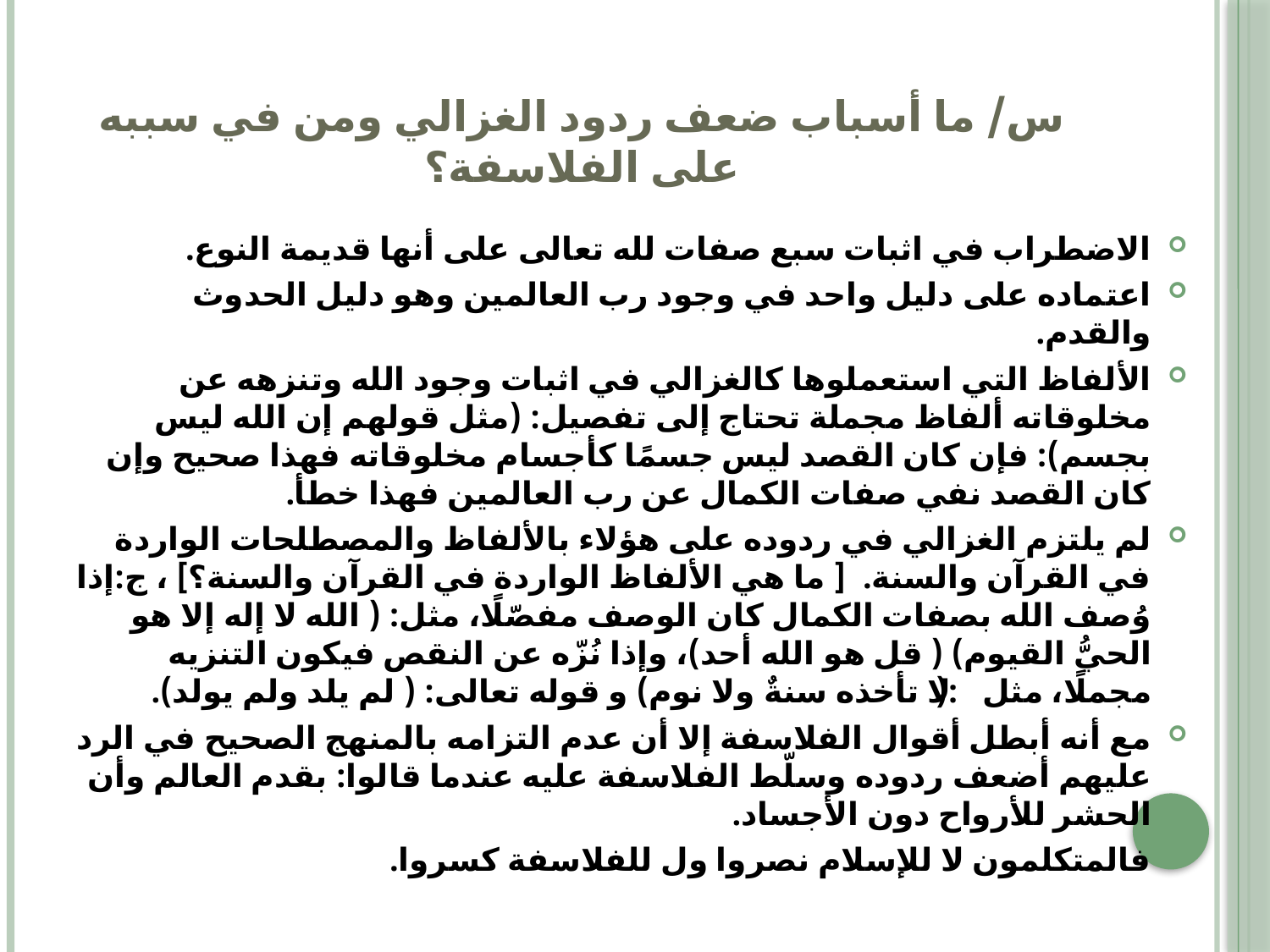

# س/ ما أسباب ضعف ردود الغزالي ومن في سببه على الفلاسفة؟
الاضطراب في اثبات سبع صفات لله تعالى على أنها قديمة النوع.
اعتماده على دليل واحد في وجود رب العالمين وهو دليل الحدوث والقدم.
الألفاظ التي استعملوها كالغزالي في اثبات وجود الله وتنزهه عن مخلوقاته ألفاظ مجملة تحتاج إلى تفصيل: (مثل قولهم إن الله ليس بجسم): فإن كان القصد ليس جسمًا كأجسام مخلوقاته فهذا صحيح وإن كان القصد نفي صفات الكمال عن رب العالمين فهذا خطأ.
لم يلتزم الغزالي في ردوده على هؤلاء بالألفاظ والمصطلحات الواردة في القرآن والسنة.  [ ما هي الألفاظ الواردة في القرآن والسنة؟] ، ج:إذا وُصف الله بصفات الكمال كان الوصف مفصّلًا، مثل: ( الله لا إله إلا هو الحيُّ القيوم) ( قل هو الله أحد)، وإذا نُزّه عن النقص فيكون التنزيه مجملًا، مثل:( لا تأخذه سنةٌ ولا نوم) و قوله تعالى: ( لم يلد ولم يولد).
مع أنه أبطل أقوال الفلاسفة إلا أن عدم التزامه بالمنهج الصحيح في الرد عليهم أضعف ردوده وسلّط الفلاسفة عليه عندما قالوا: بقدم العالم وأن الحشر للأرواح دون الأجساد.
فالمتكلمون لا للإسلام نصروا ول للفلاسفة كسروا.